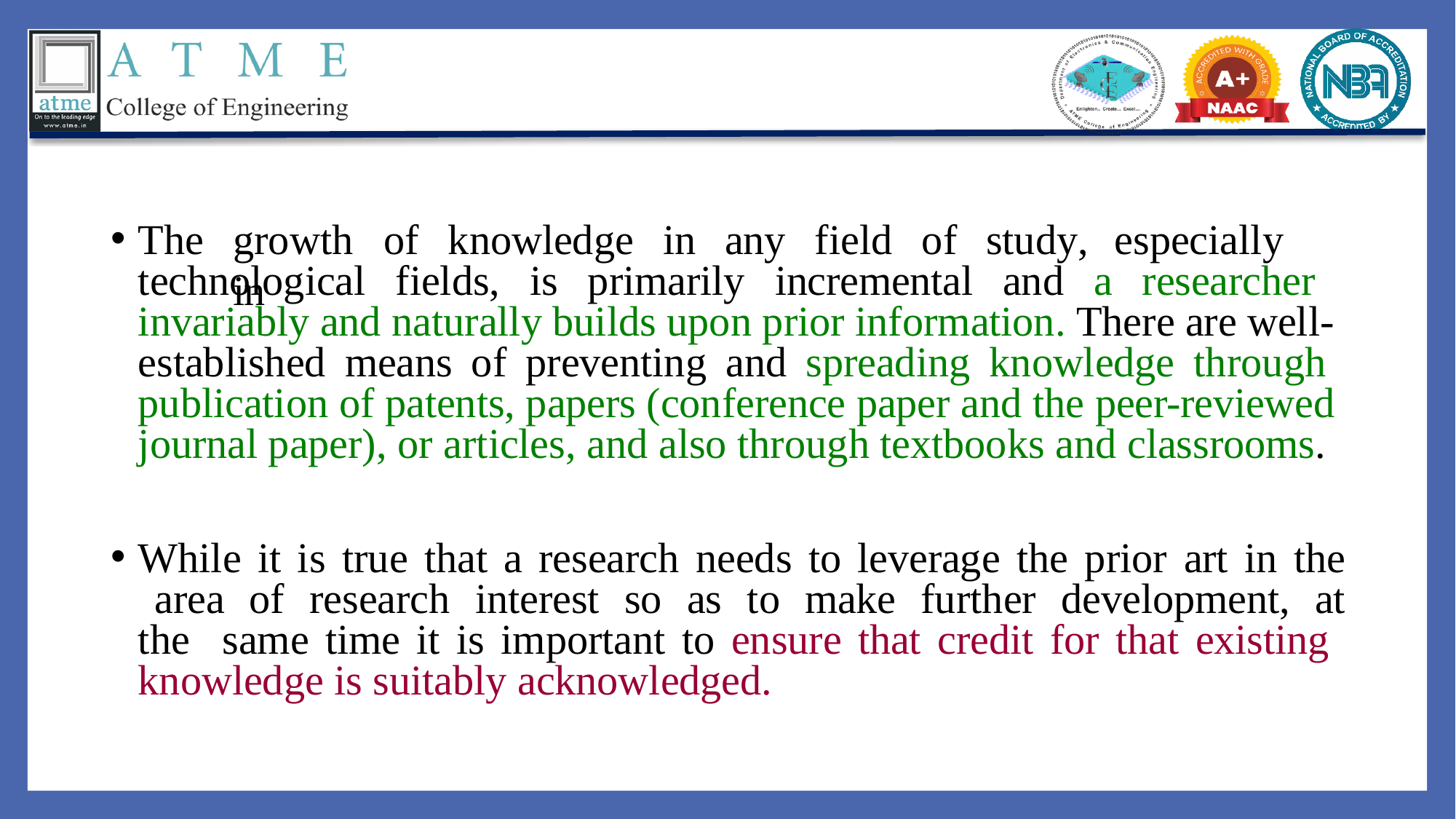

The
growth	of	knowledge	in	any	field	of	study,	especially	in
technological fields, is primarily incremental and a researcher  invariably and naturally builds upon prior information. There are well-  established means of preventing and spreading knowledge through  publication of patents, papers (conference paper and the peer-reviewed  journal paper), or articles, and also through textbooks and classrooms.

While it is true that a research needs to leverage the prior art in the  area of research interest so as to make further development, at the  same time it is important to ensure that credit for that existing  knowledge is suitably acknowledged.